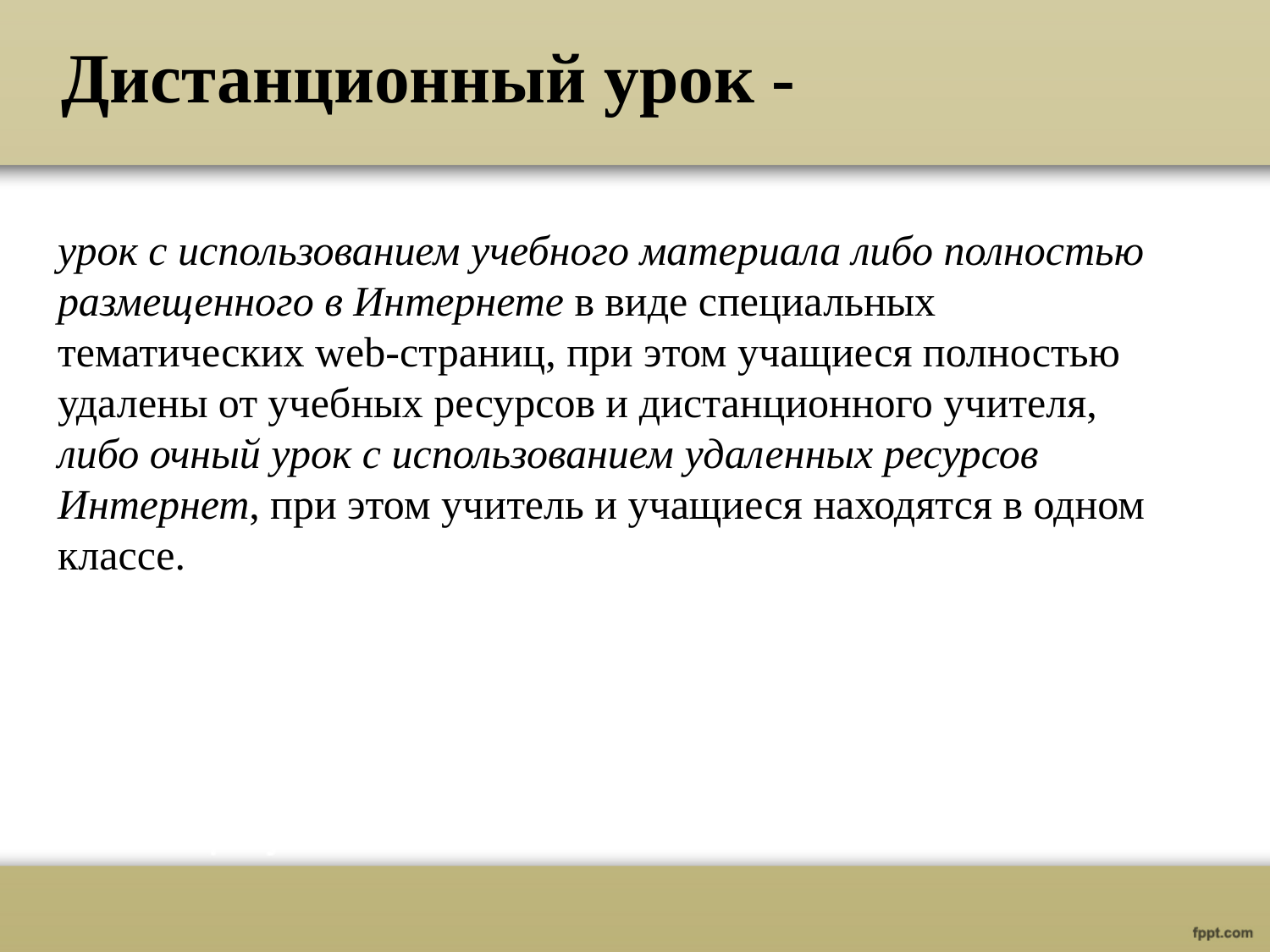

Дистанционный урок -
# урок с использованием учебного материала либо полностью размещенного в Интернете в виде специальных тематических web-страниц, при этом учащиеся полностью удалены от учебных ресурсов и дистанционного учителя, либо очный урок с использованием удаленных ресурсов Интернет, при этом учитель и учащиеся находятся в одном классе.